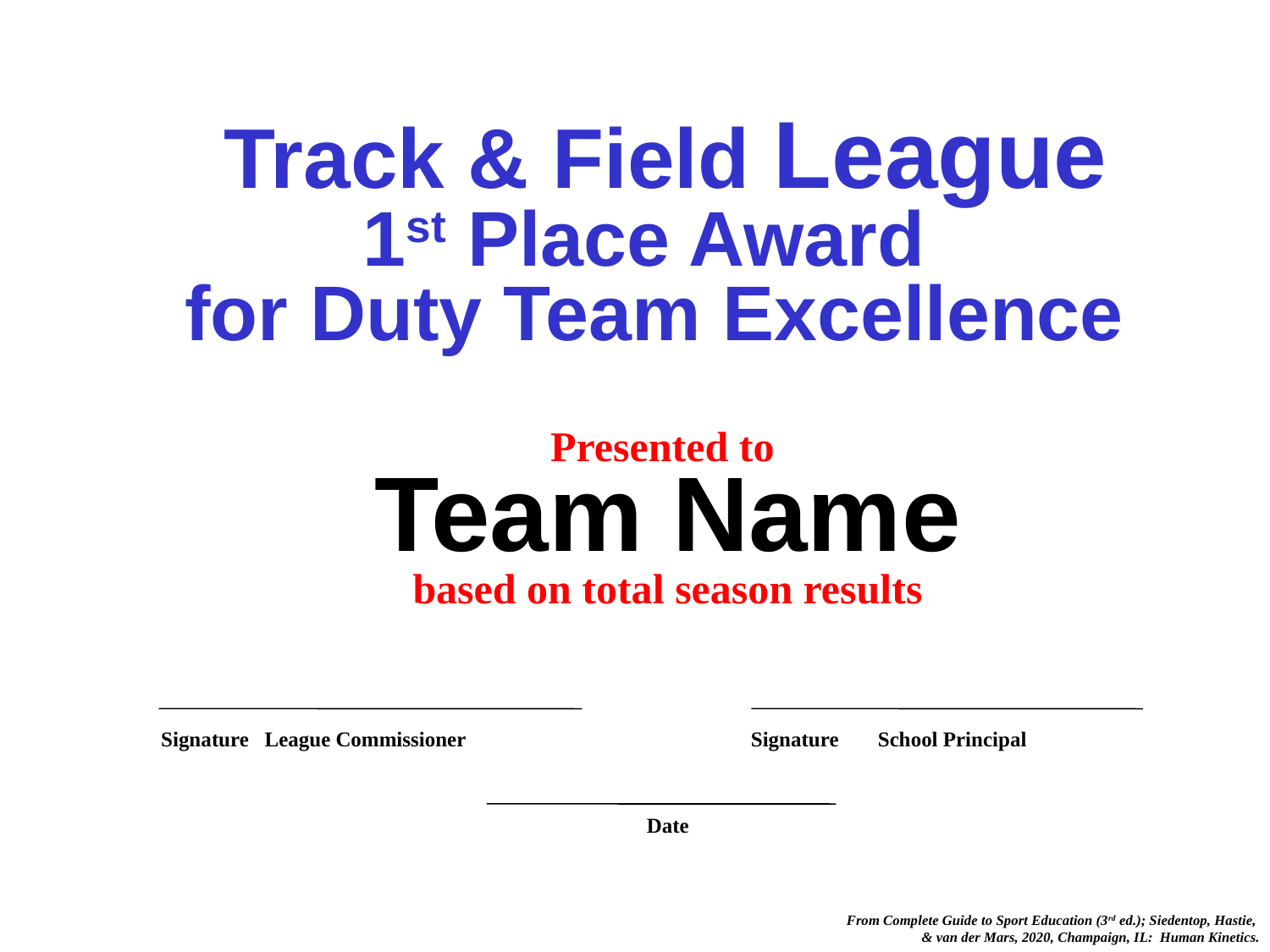

Track & Field League
1st Place Award
for Duty Team Excellence
Presented to
Team Name
based on total season results

Signature   League Commissioner
Signature	School Principal

Date